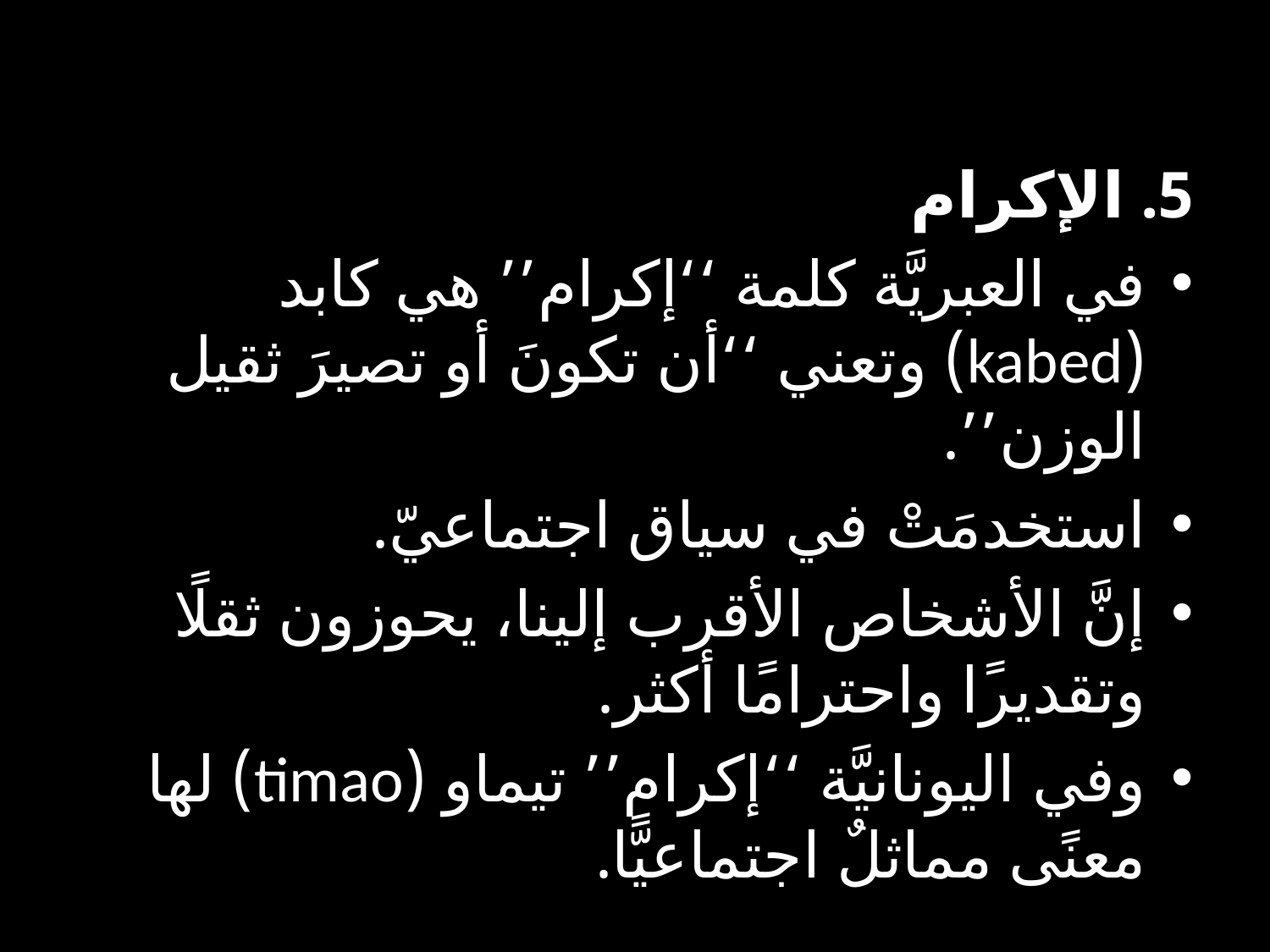

5. الإكرام
في العبريَّة كلمة ‘‘إكرام’’ هي كابد (kabed) وتعني ‘‘أن تكونَ أو تصيرَ ثقيل الوزن’’.
استخدمَتْ في سياق اجتماعيّ.
إنَّ الأشخاص الأقرب إلينا، يحوزون ثقلًا وتقديرًا واحترامًا أكثر.
وفي اليونانيَّة ‘‘إكرام’’ تيماو (timao) لها معنًى مماثلٌ اجتماعيًّا.